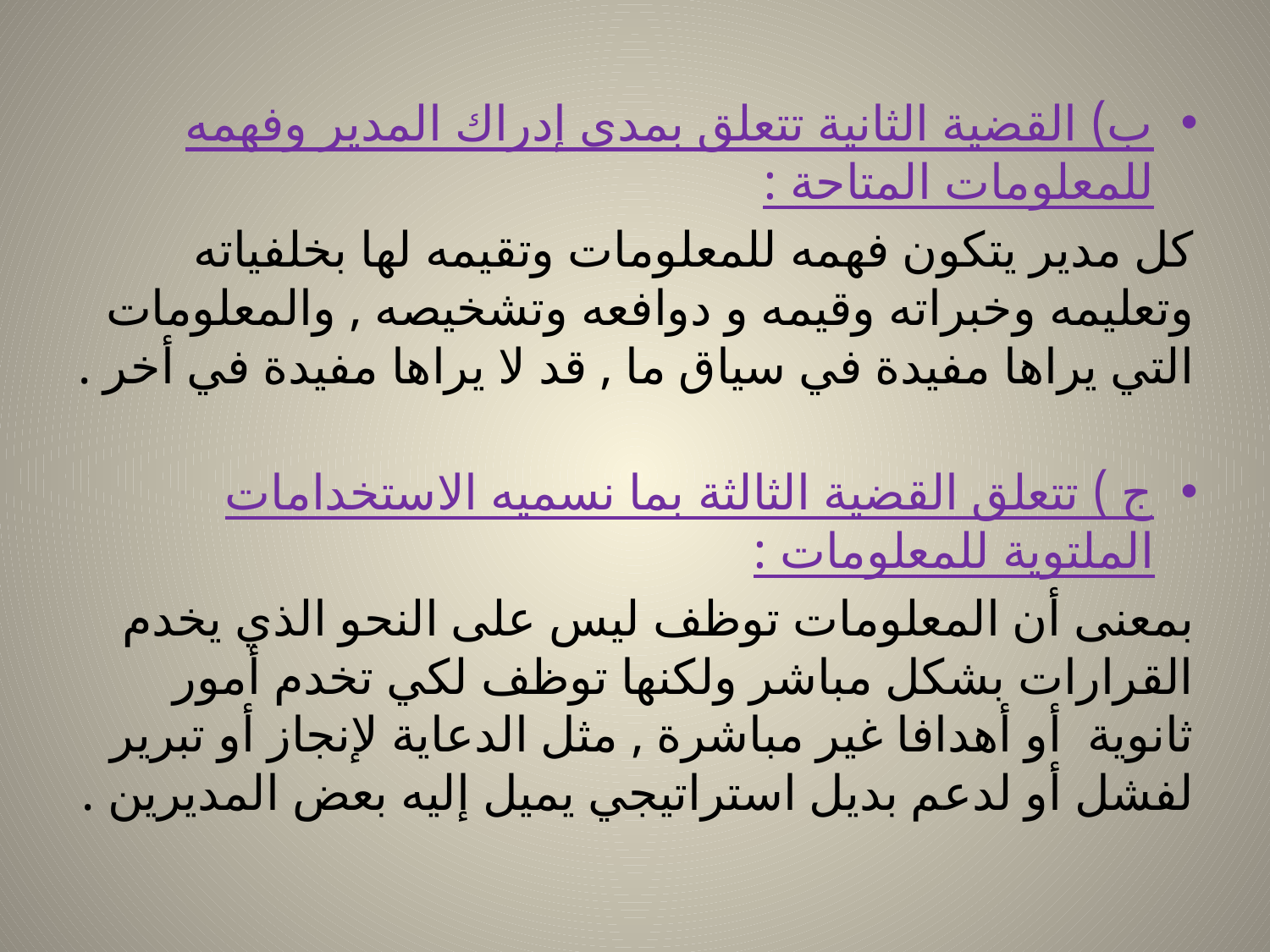

ب) القضية الثانية تتعلق بمدى إدراك المدير وفهمه للمعلومات المتاحة :
كل مدير يتكون فهمه للمعلومات وتقيمه لها بخلفياته وتعليمه وخبراته وقيمه و دوافعه وتشخيصه , والمعلومات التي يراها مفيدة في سياق ما , قد لا يراها مفيدة في أخر .
ج ) تتعلق القضية الثالثة بما نسميه الاستخدامات الملتوية للمعلومات :
بمعنى أن المعلومات توظف ليس على النحو الذي يخدم القرارات بشكل مباشر ولكنها توظف لكي تخدم أمور ثانوية  أو أهدافا غير مباشرة , مثل الدعاية لإنجاز أو تبرير لفشل أو لدعم بديل استراتيجي يميل إليه بعض المديرين .